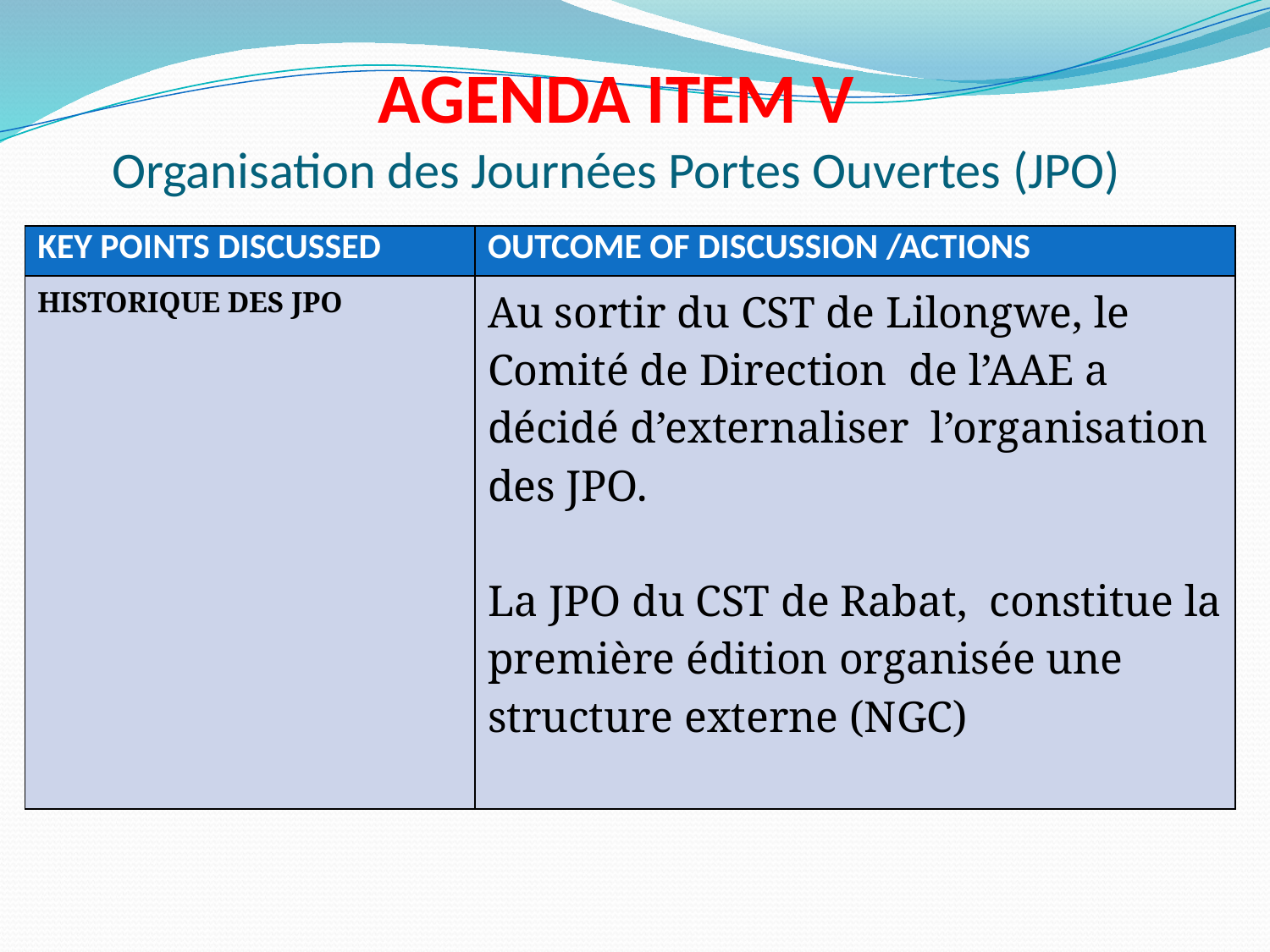

# AGENDA ITEM V Organisation des Journées Portes Ouvertes (JPO)
| KEY POINTS DISCUSSED | OUTCOME OF DISCUSSION /ACTIONS |
| --- | --- |
| Historique des JPO | Au sortir du CST de Lilongwe, le Comité de Direction de l’AAE a décidé d’externaliser l’organisation des JPO. La JPO du CST de Rabat, constitue la première édition organisée une structure externe (NGC) |